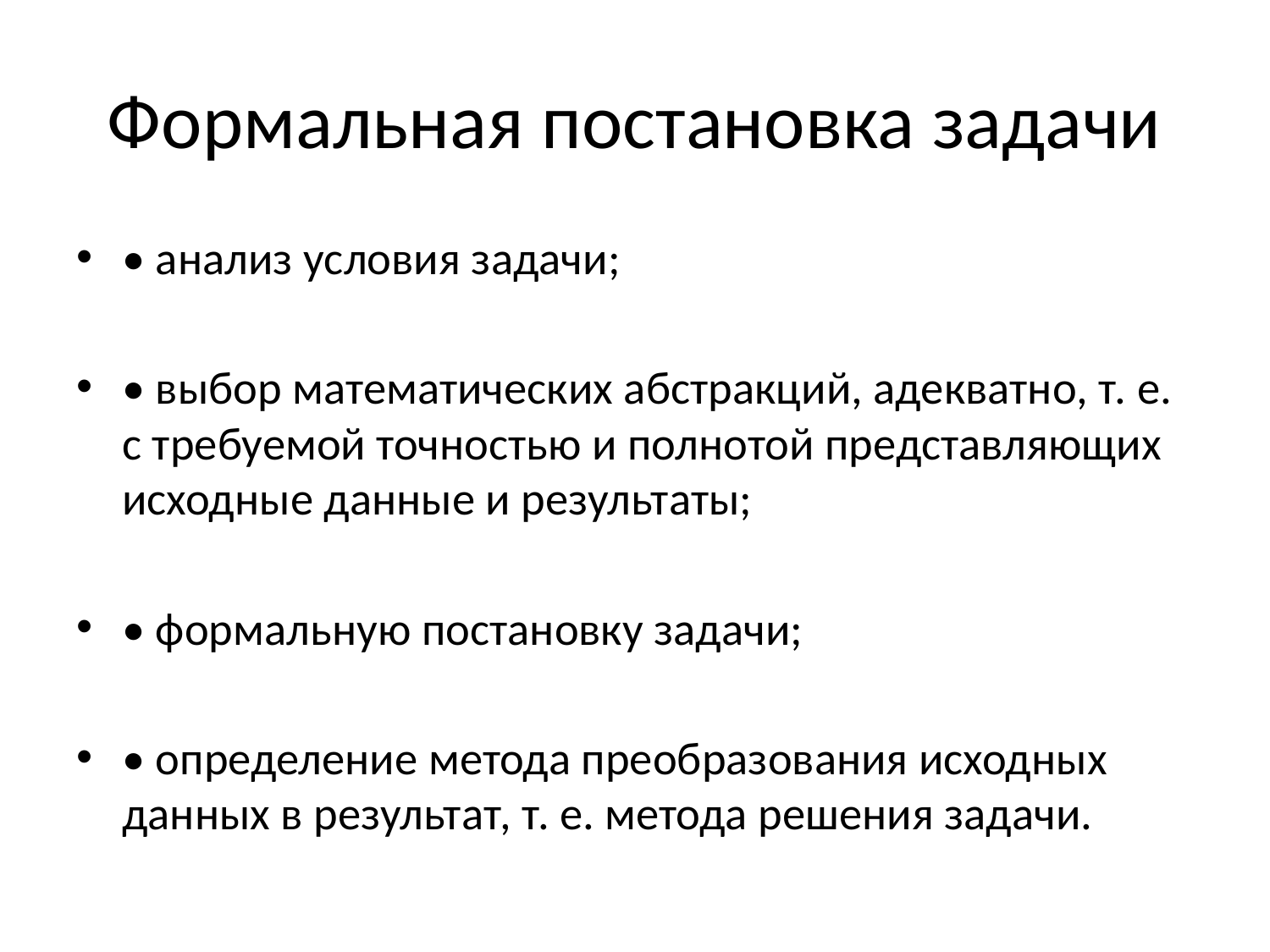

# Формальная постановка задачи
• анализ условия задачи;

• выбор математических абстракций, адекватно, т. е. с требуемой точностью и полнотой представляющих исходные данные и результаты;

• формальную постановку задачи;

• определение метода преобразования исходных данных в результат, т. е. метода решения задачи.